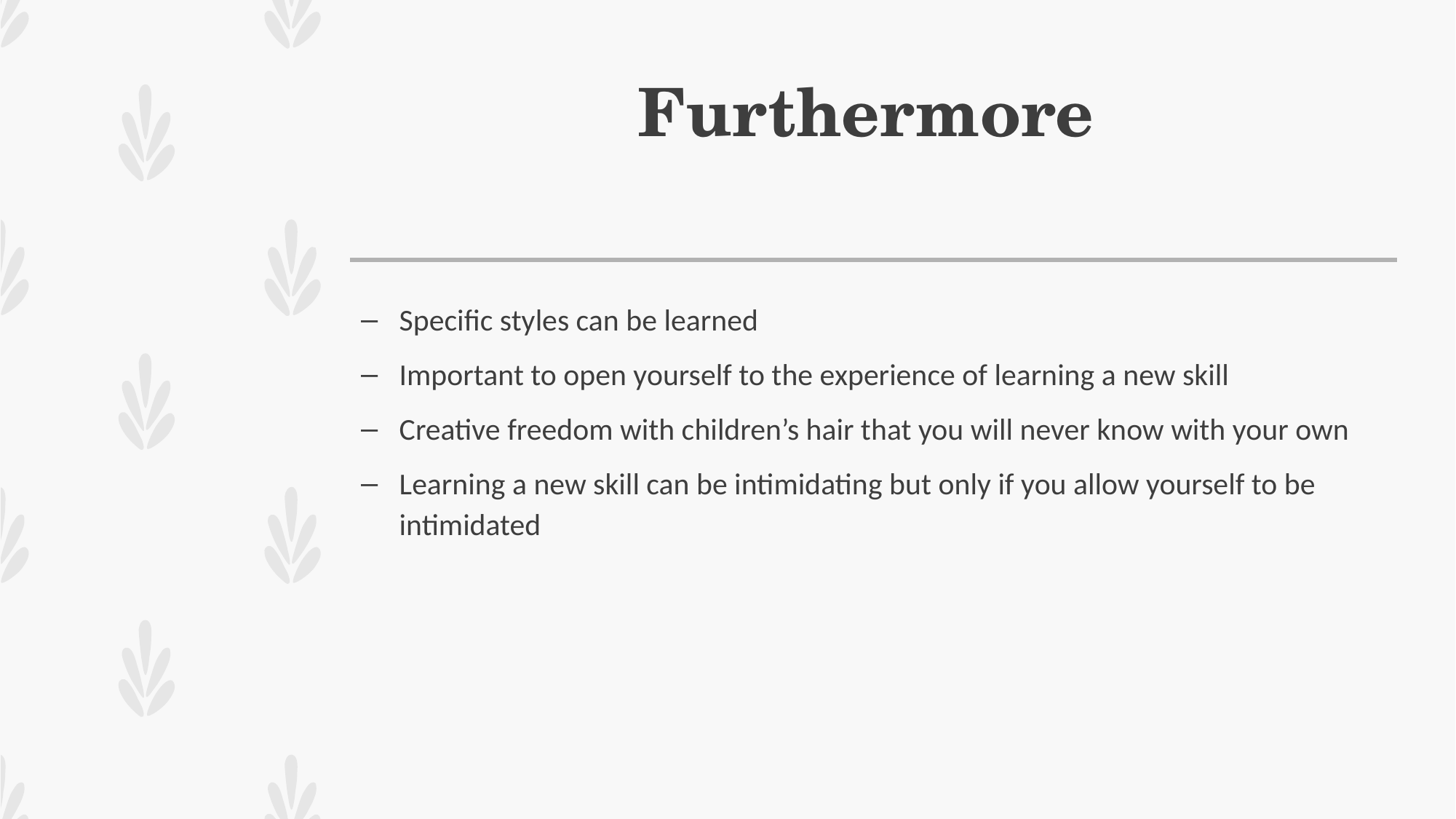

# Furthermore
Specific styles can be learned
Important to open yourself to the experience of learning a new skill
Creative freedom with children’s hair that you will never know with your own
Learning a new skill can be intimidating but only if you allow yourself to be intimidated